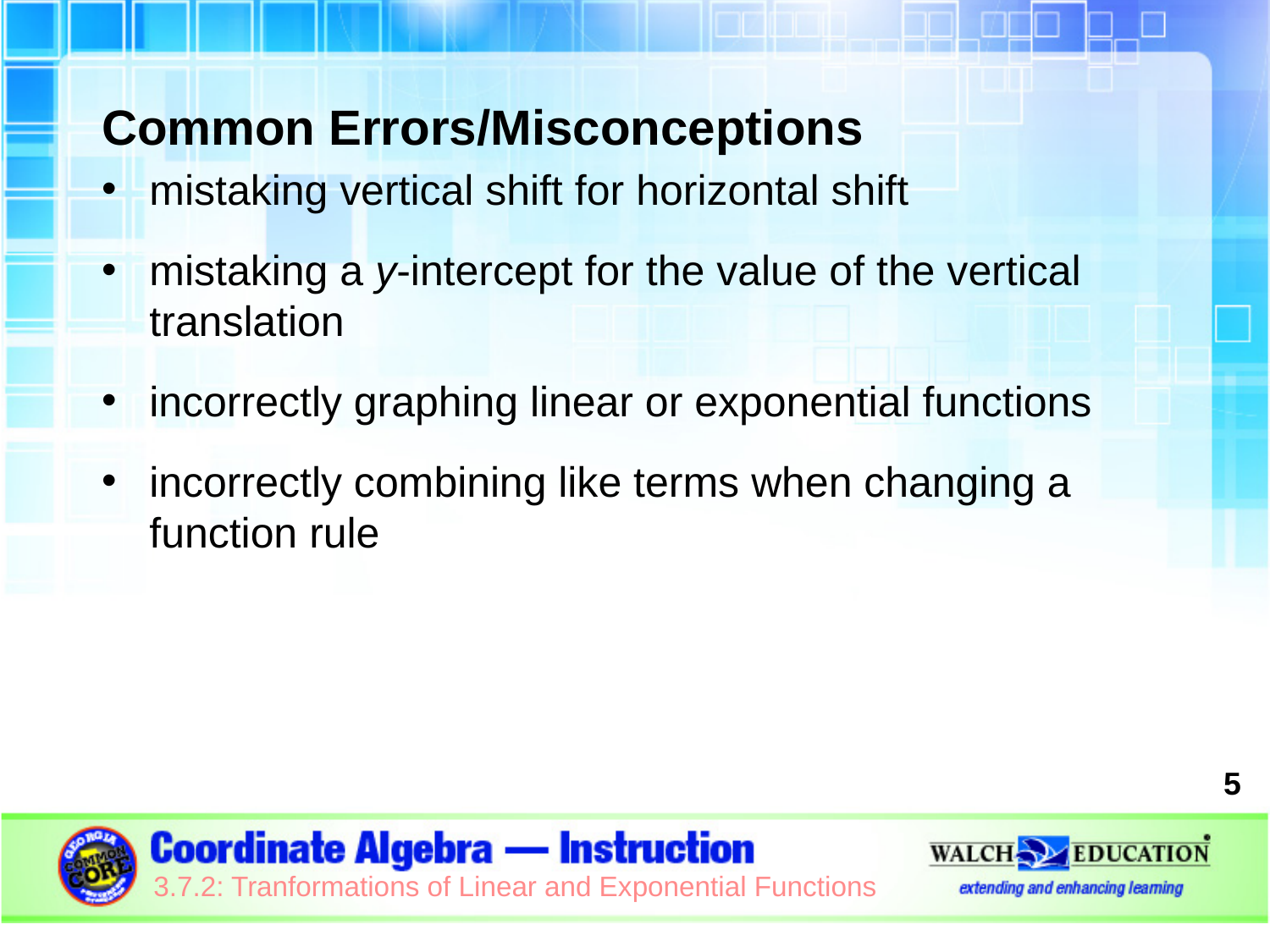

Common Errors/Misconceptions
mistaking vertical shift for horizontal shift
mistaking a y-intercept for the value of the vertical translation
incorrectly graphing linear or exponential functions
incorrectly combining like terms when changing a function rule

5
3.7.2: Tranformations of Linear and Exponential Functions